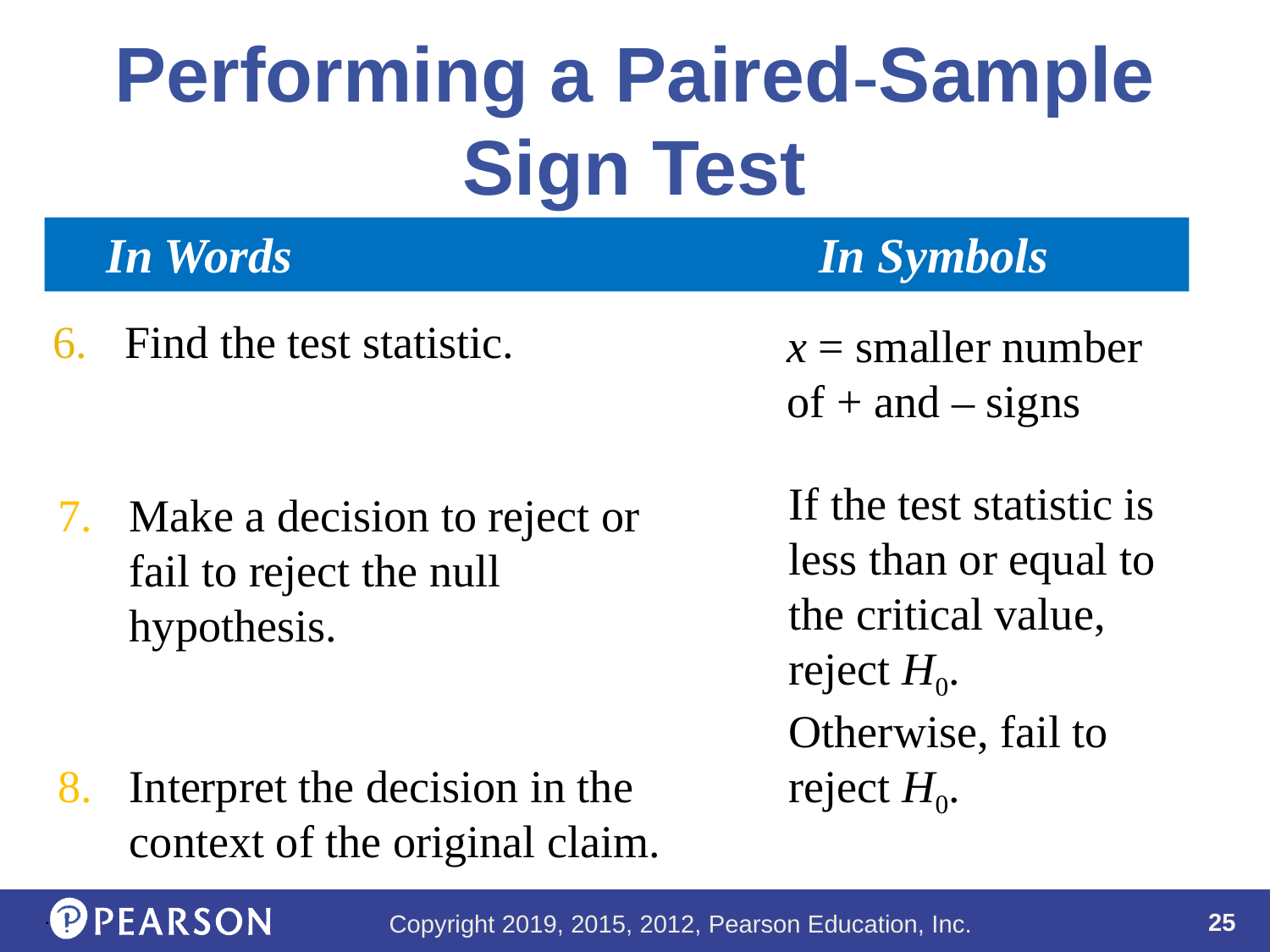

# Performing a Paired-Sample Sign Test
    In Words					In Symbols
Find the test statistic.
x = smaller number of + and – signs
If the test statistic is less than or equal to the critical value, reject H0.  Otherwise, fail to reject H0.
Make a decision to reject or fail to reject the null hypothesis.

Interpret the decision in the context of the original claim.
.